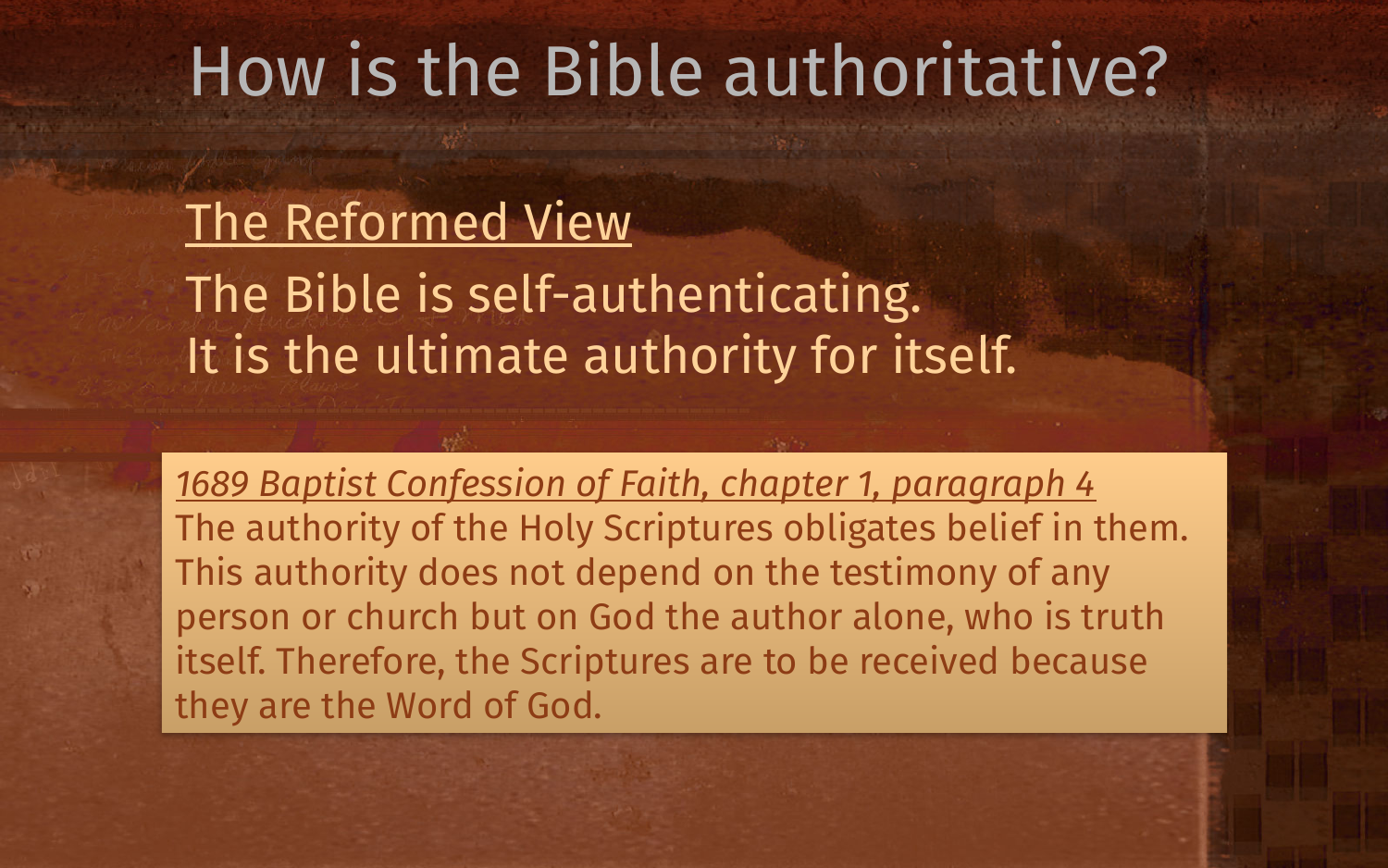

How is the Bible authoritative?
The Reformed View
The Bible is self-authenticating.
It is the ultimate authority for itself.
1689 Baptist Confession of Faith, chapter 1, paragraph 4
The authority of the Holy Scriptures obligates belief in them. This authority does not depend on the testimony of any person or church but on God the author alone, who is truth itself. Therefore, the Scriptures are to be received because they are the Word of God.